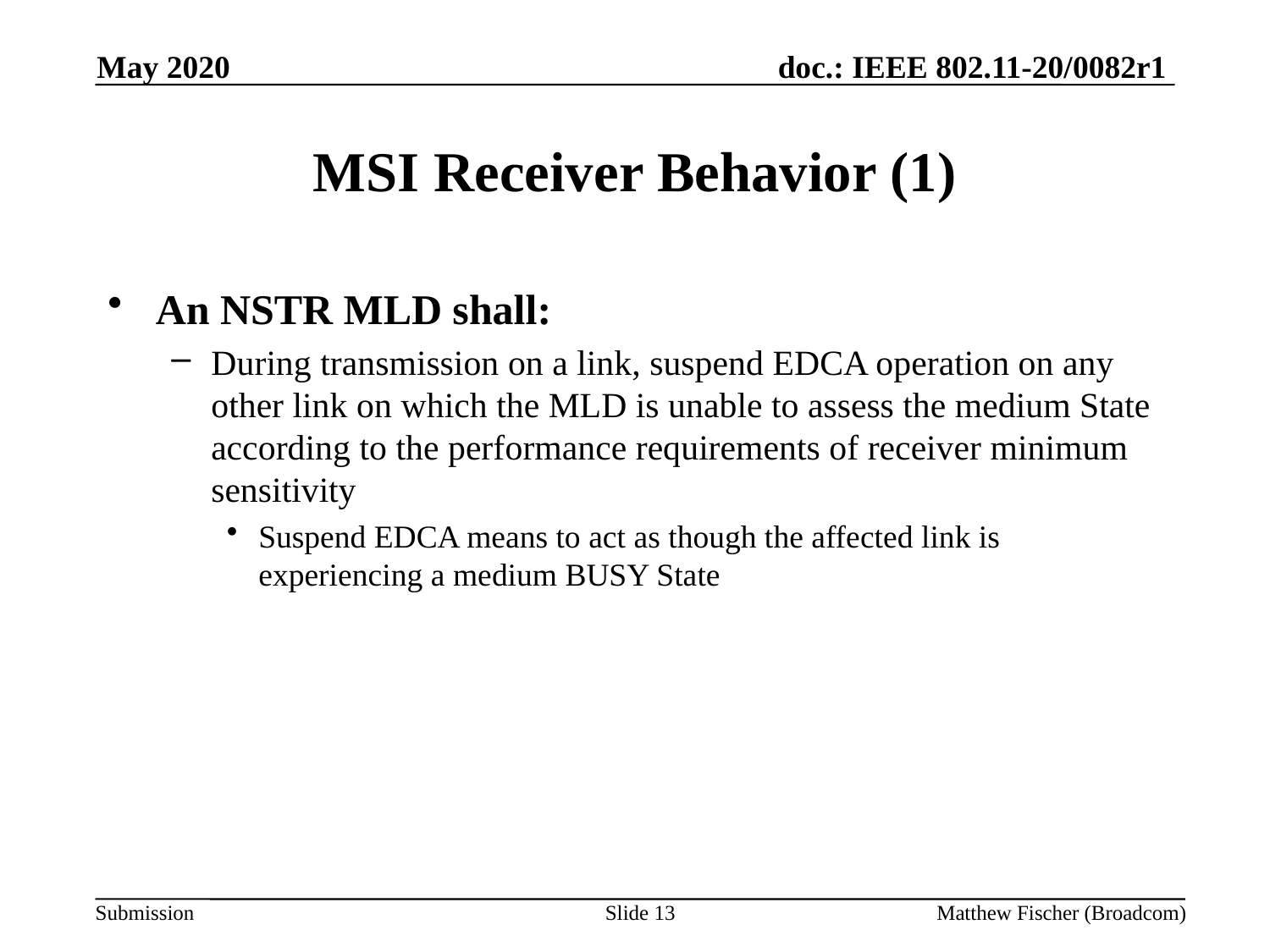

May 2020
# MSI Receiver Behavior (1)
An NSTR MLD shall:
During transmission on a link, suspend EDCA operation on any other link on which the MLD is unable to assess the medium State according to the performance requirements of receiver minimum sensitivity
Suspend EDCA means to act as though the affected link is experiencing a medium BUSY State
Slide 13
Matthew Fischer (Broadcom)